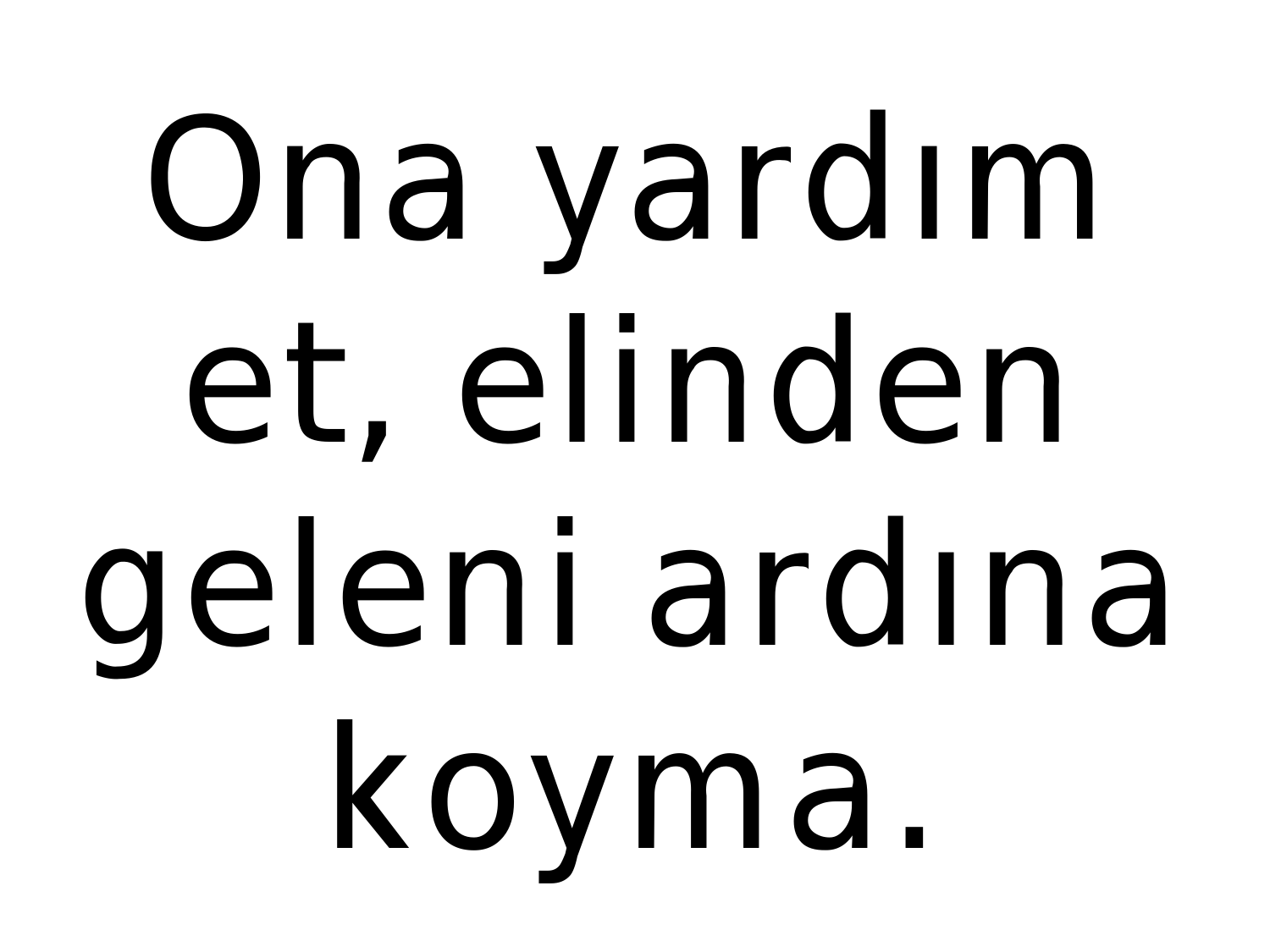

# Ona yardım et, elinden geleni ardına koyma.